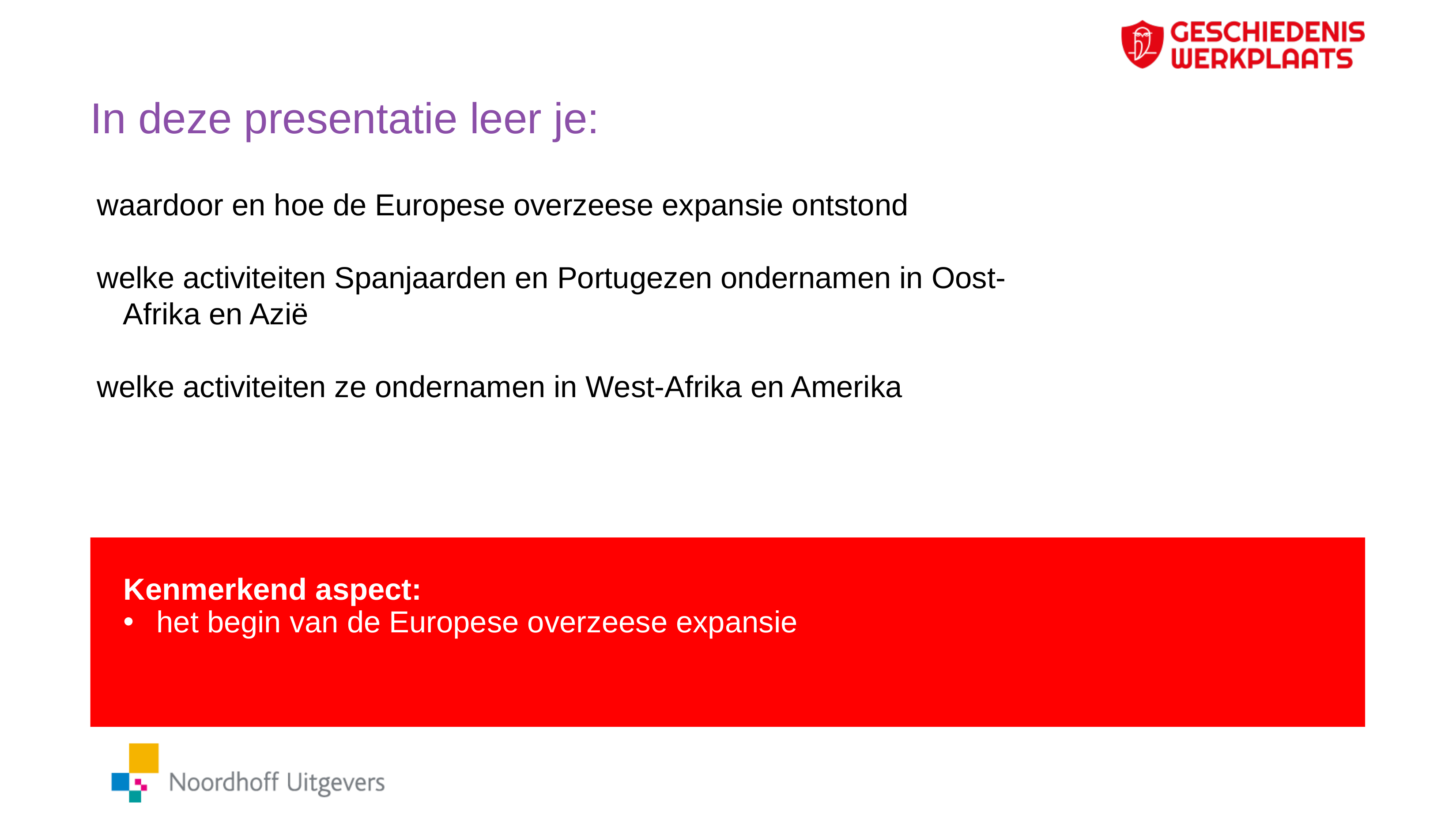

# In deze presentatie leer je:
waardoor en hoe de Europese overzeese expansie ontstond
welke activiteiten Spanjaarden en Portugezen ondernamen in Oost-Afrika en Azië

welke activiteiten ze ondernamen in West-Afrika en Amerika

Kenmerkend aspect:
het begin van de Europese overzeese expansie